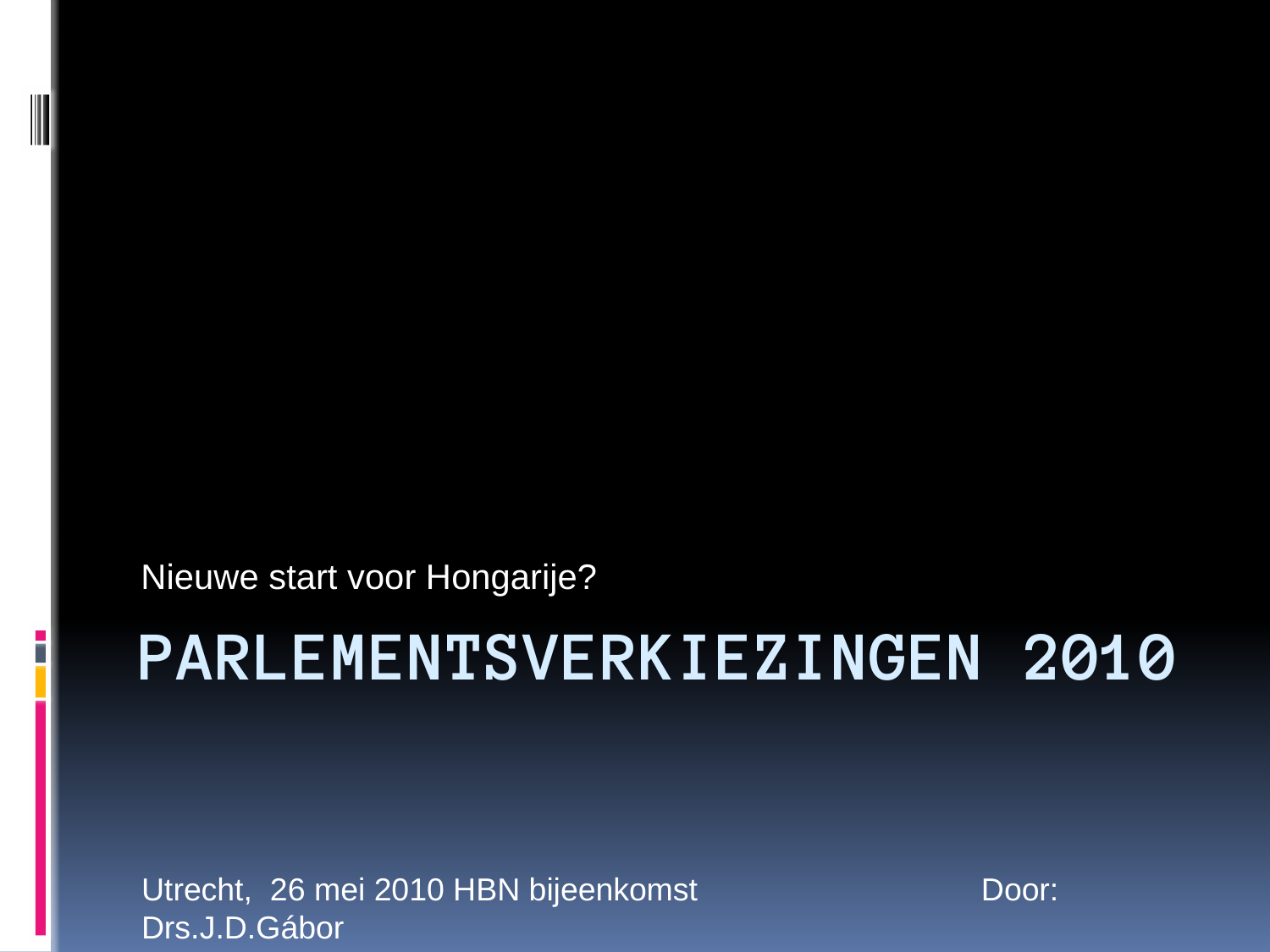

Nieuwe start voor Hongarije?
# Parlementsverkiezingen 2010
Utrecht,  26 mei 2010 HBN bijeenkomst                                Door: Drs.J.D.Gábor